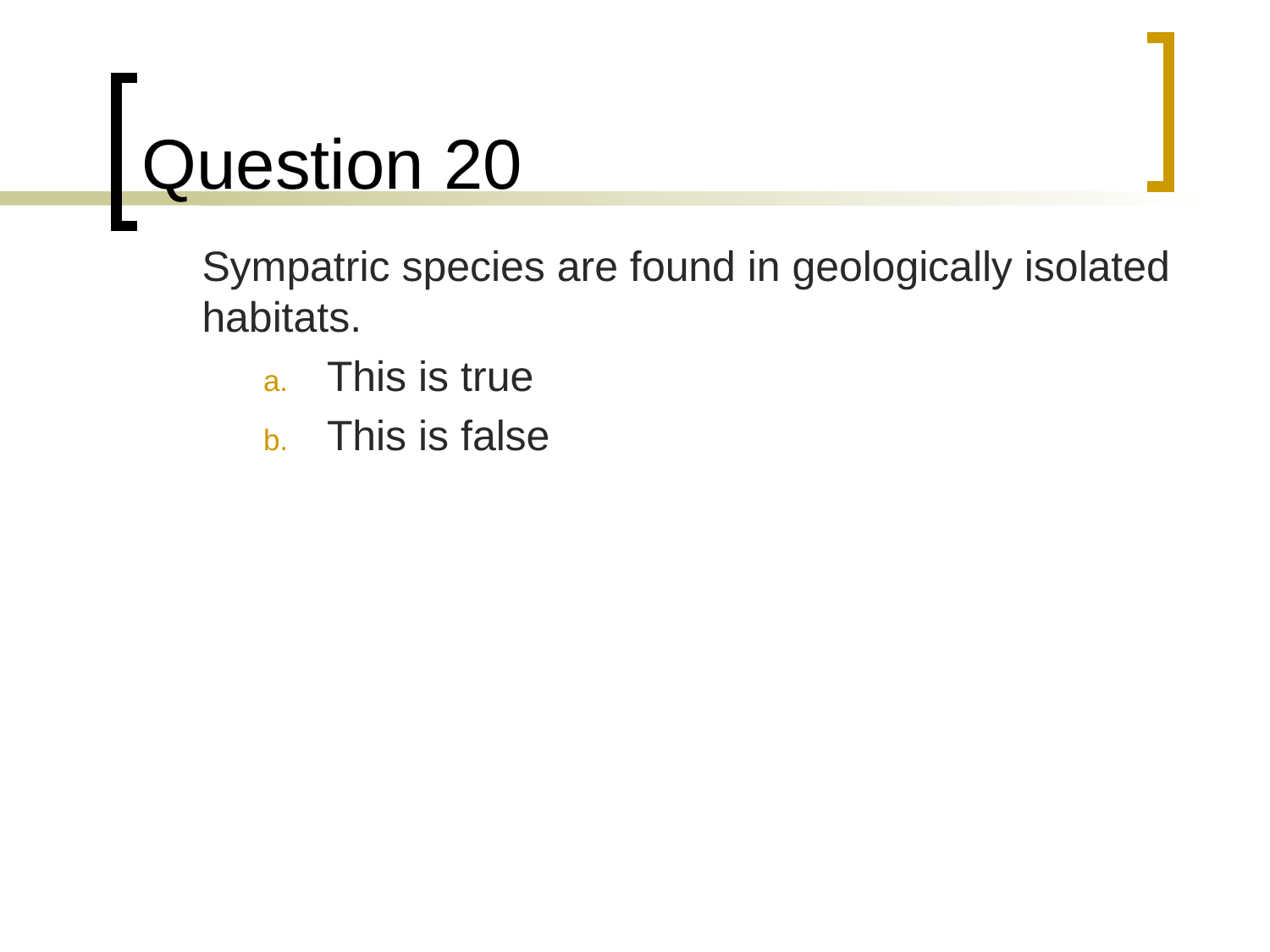

# Question 20
	Sympatric species are found in geologically isolated habitats.
This is true
This is false